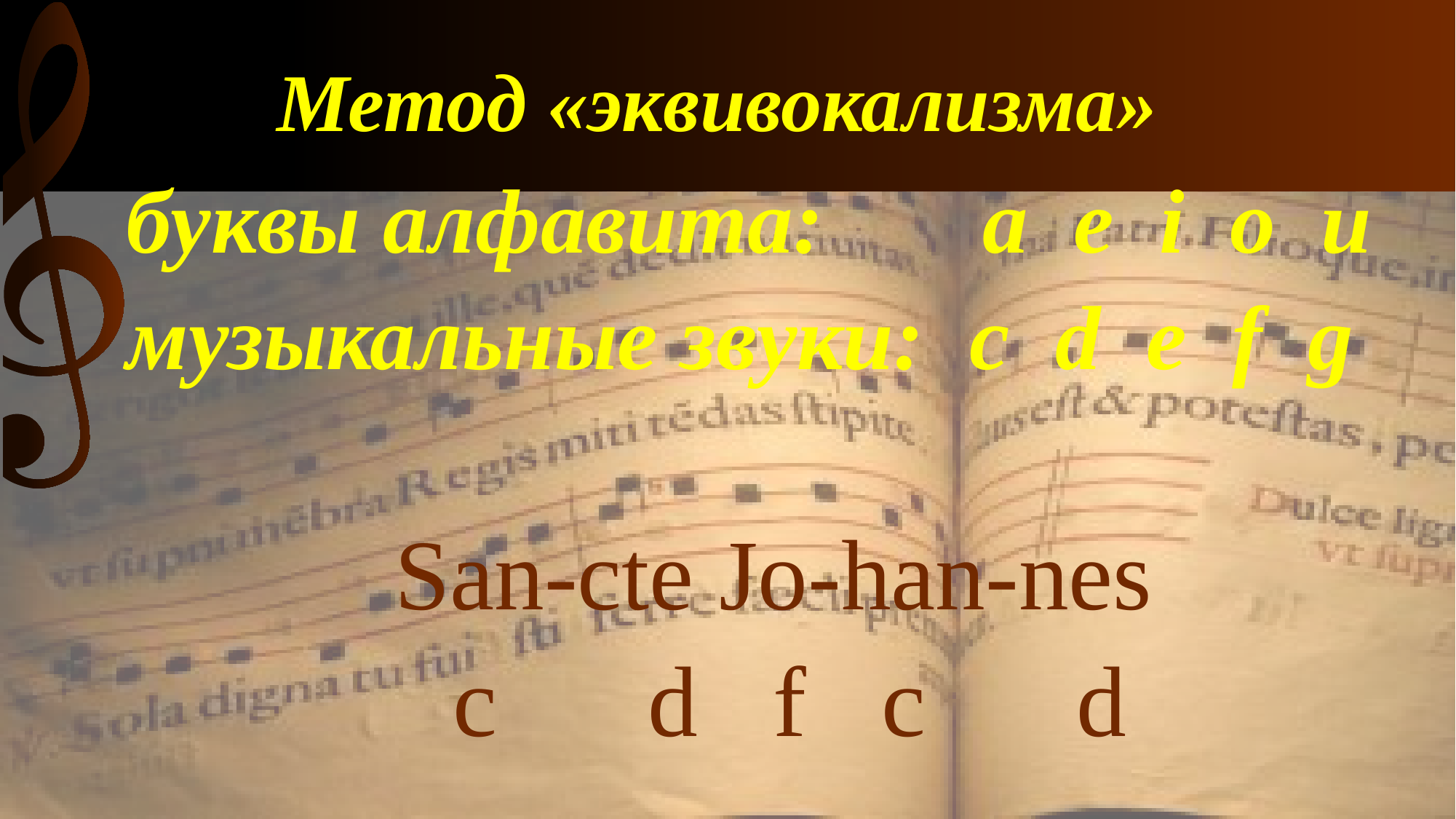

# Метод «эквивокализма»
буквы алфавита:       а  е  i  о  u
музыкальные звуки:  с  d  е  f  g

San-cte Jo-han-nes
             с      d   f   с      d